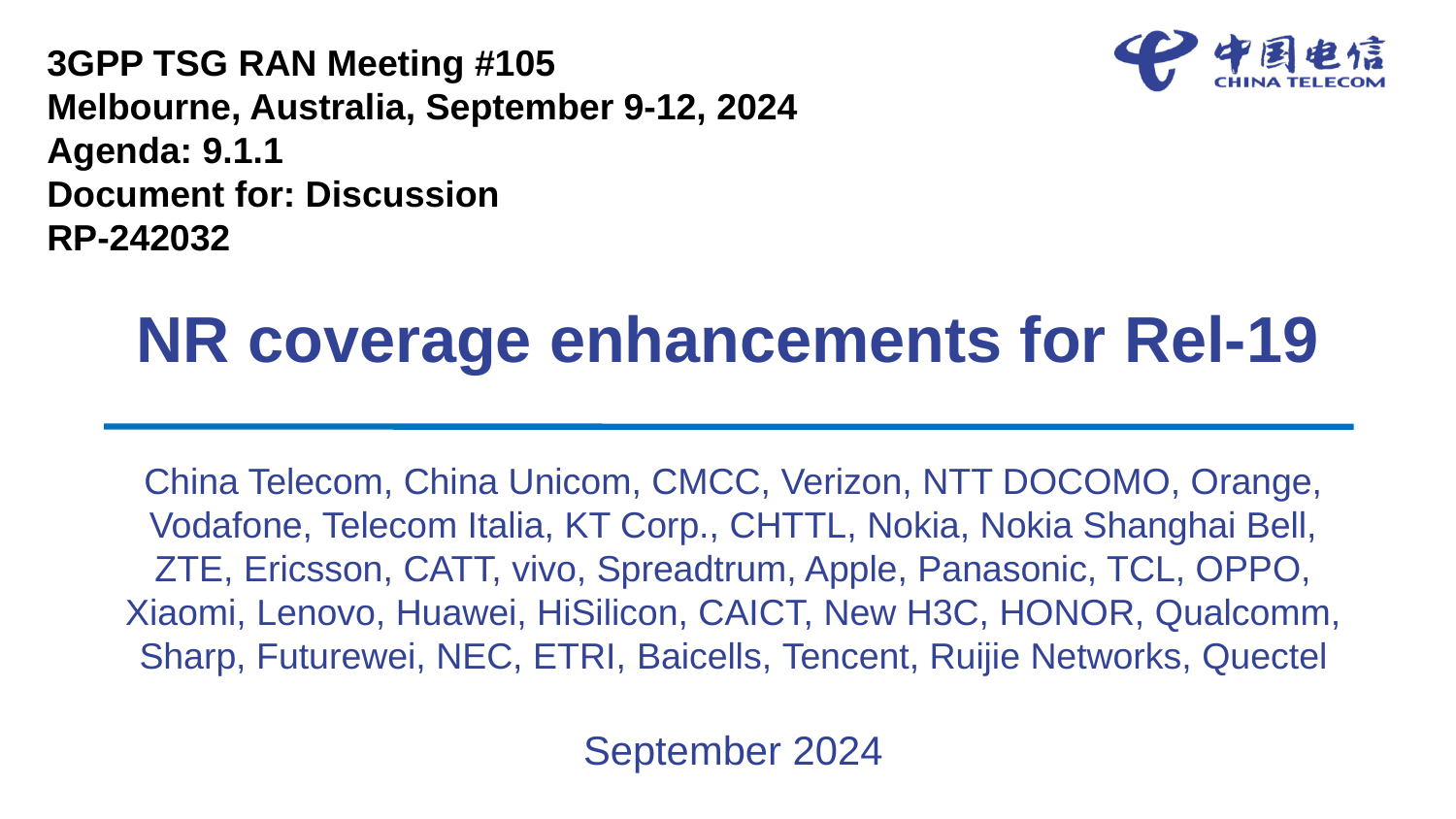

3GPP TSG RAN Meeting #105
Melbourne, Australia, September 9-12, 2024
Agenda: 9.1.1
Document for: Discussion
RP-242032
# NR coverage enhancements for Rel-19
China Telecom, China Unicom, CMCC, Verizon, NTT DOCOMO, Orange, Vodafone, Telecom Italia, KT Corp., CHTTL, Nokia, Nokia Shanghai Bell, ZTE, Ericsson, CATT, vivo, Spreadtrum, Apple, Panasonic, TCL, OPPO, Xiaomi, Lenovo, Huawei, HiSilicon, CAICT, New H3C, HONOR, Qualcomm, Sharp, Futurewei, NEC, ETRI, Baicells, Tencent, Ruijie Networks, Quectel

September 2024